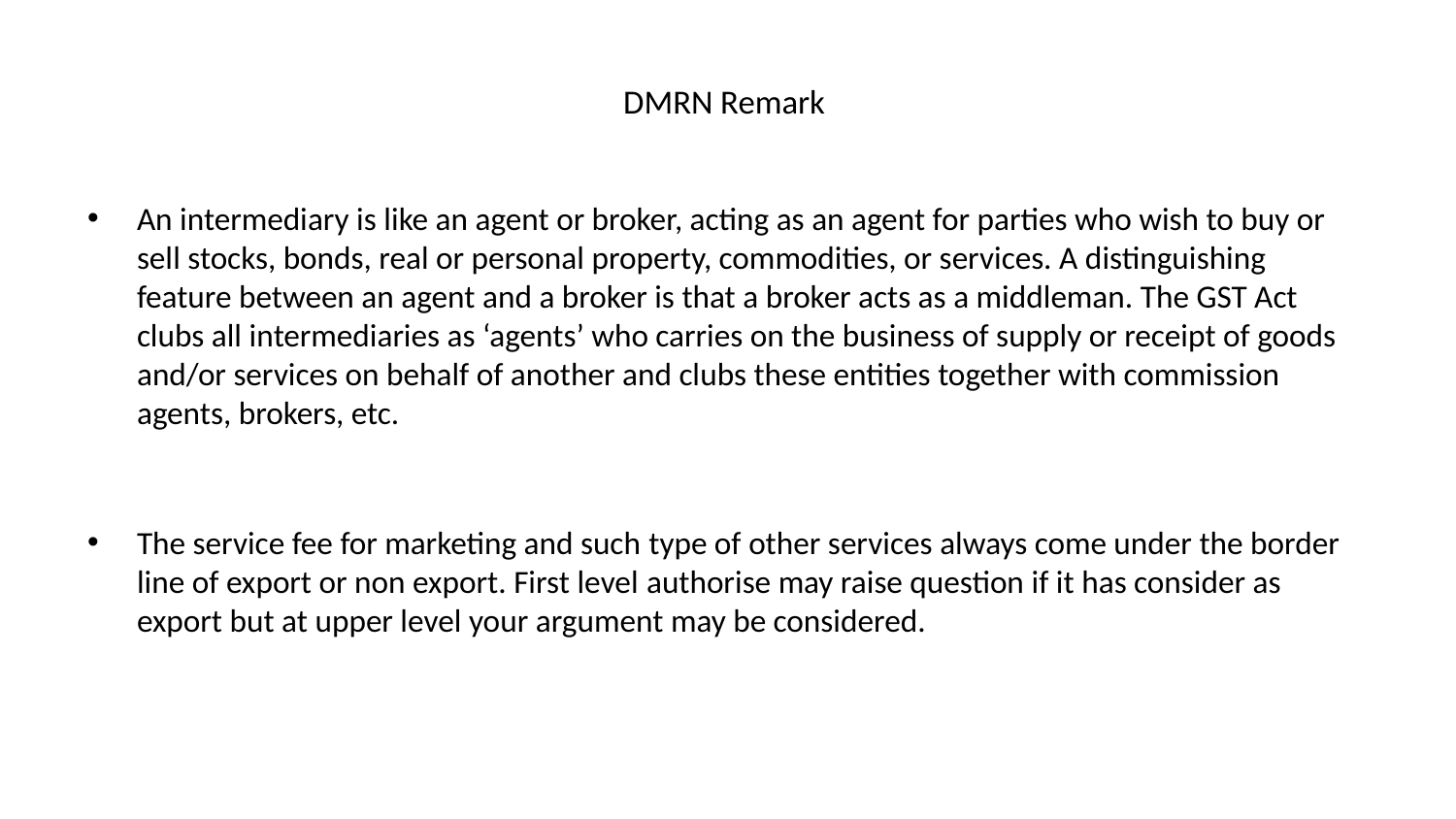

# DMRN Remark
An intermediary is like an agent or broker, acting as an agent for parties who wish to buy or sell stocks, bonds, real or personal property, commodities, or services. A distinguishing feature between an agent and a broker is that a broker acts as a middleman. The GST Act clubs all intermediaries as ‘agents’ who carries on the business of supply or receipt of goods and/or services on behalf of another and clubs these entities together with commission agents, brokers, etc.

The service fee for marketing and such type of other services always come under the border line of export or non export. First level authorise may raise question if it has consider as export but at upper level your argument may be considered.